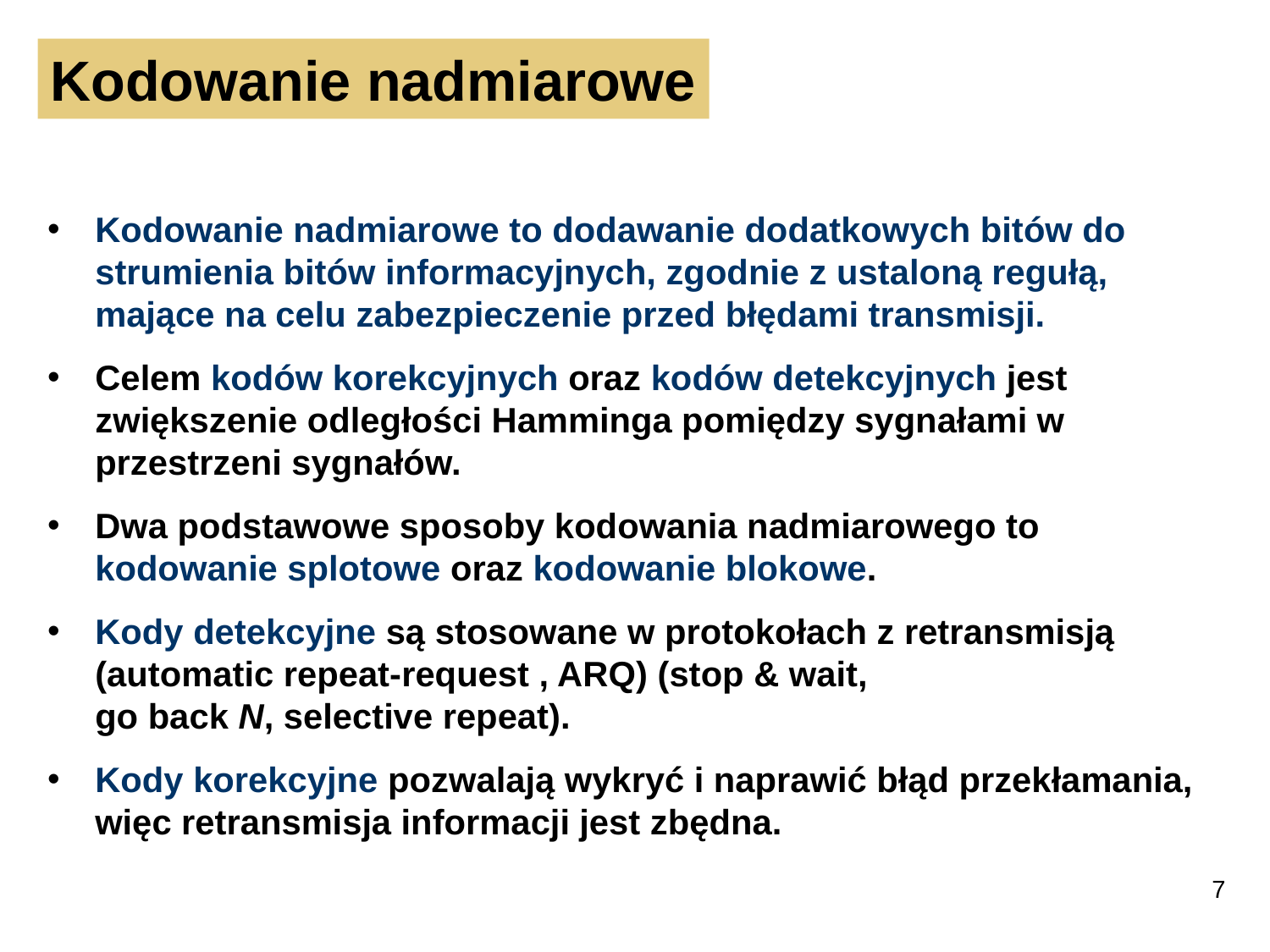

Kodowanie nadmiarowe
Kodowanie nadmiarowe to dodawanie dodatkowych bitów do strumienia bitów informacyjnych, zgodnie z ustaloną regułą, mające na celu zabezpieczenie przed błędami transmisji.
Celem kodów korekcyjnych oraz kodów detekcyjnych jest zwiększenie odległości Hamminga pomiędzy sygnałami w przestrzeni sygnałów.
Dwa podstawowe sposoby kodowania nadmiarowego to kodowanie splotowe oraz kodowanie blokowe.
Kody detekcyjne są stosowane w protokołach z retransmisją (automatic repeat-request , ARQ) (stop & wait,
go back N, selective repeat).
Kody korekcyjne pozwalają wykryć i naprawić błąd przekłamania,
więc retransmisja informacji jest zbędna.
7